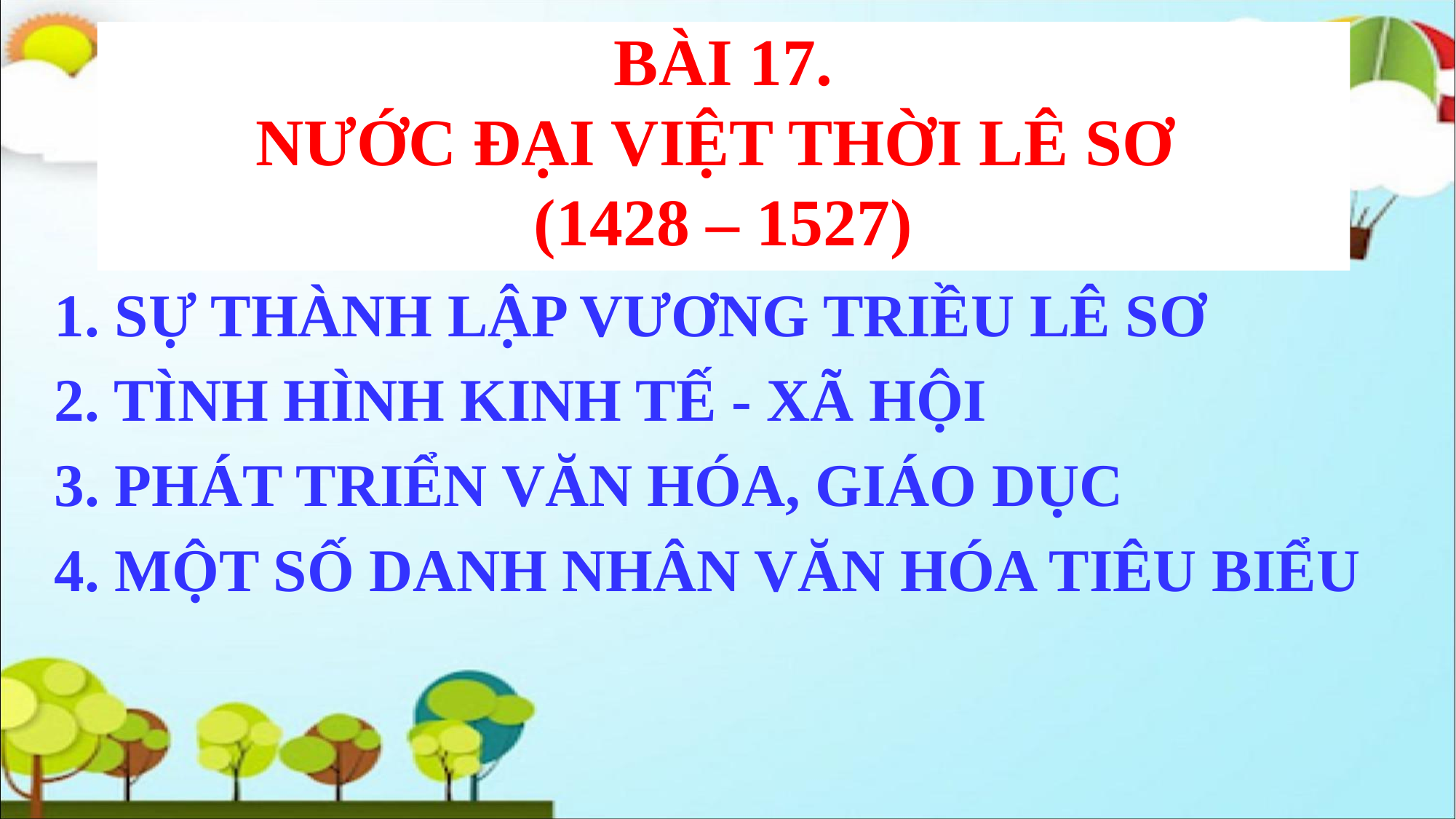

# BÀI 17. NƯỚC ĐẠI VIỆT THỜI LÊ SƠ (1428 – 1527)
1. SỰ THÀNH LẬP VƯƠNG TRIỀU LÊ SƠ
2. TÌNH HÌNH KINH TẾ - XÃ HỘI
3. PHÁT TRIỂN VĂN HÓA, GIÁO DỤC
4. MỘT SỐ DANH NHÂN VĂN HÓA TIÊU BIỂU